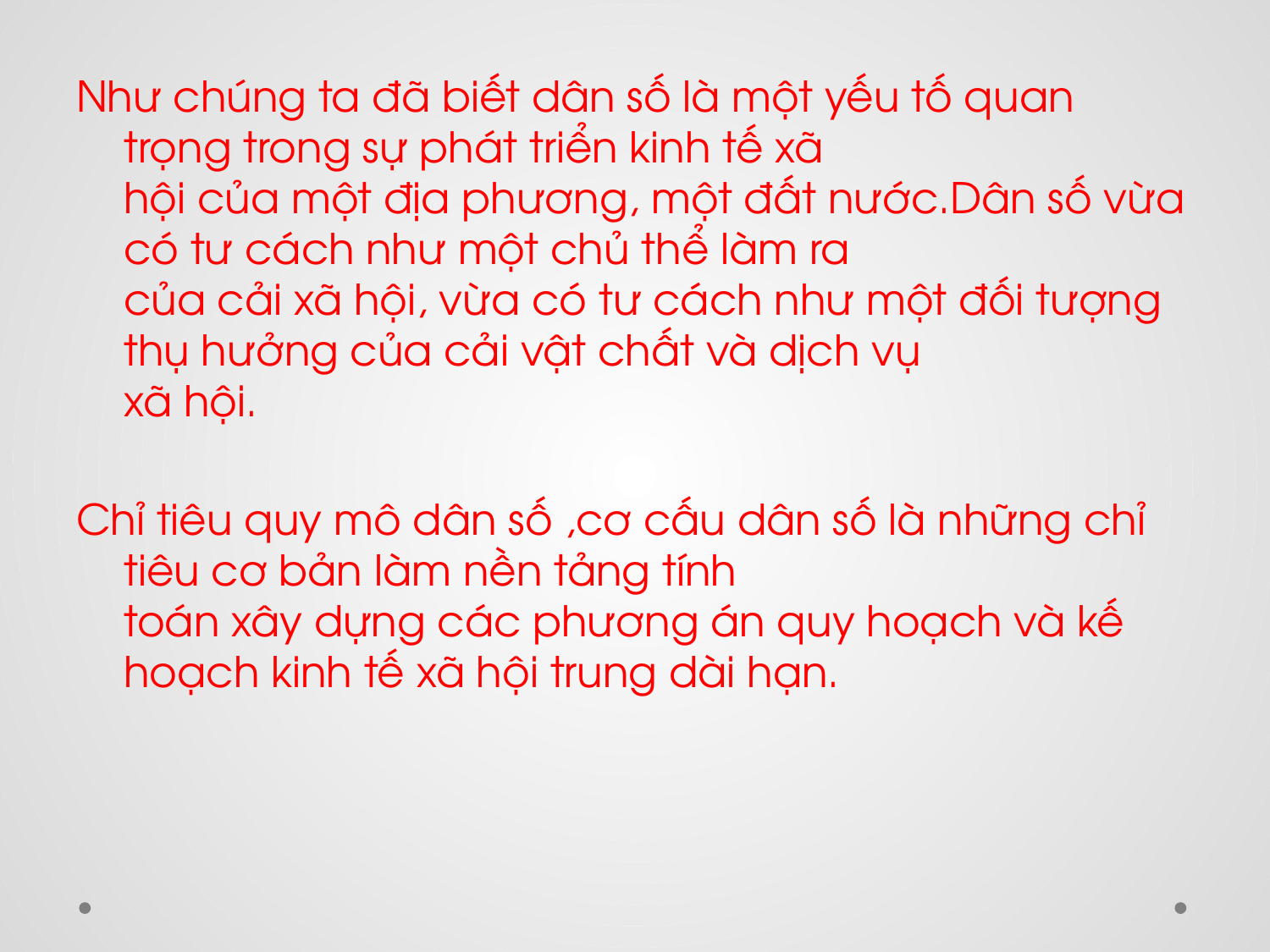

Như chúng ta đã biết dân số là một yếu tố quan trọng trong sự phát triển kinh tế xã
hội của một địa phương, một đất nước.Dân số vừa có tư cách như một chủ thể làm ra
của cải xã hội, vừa có tư cách như một đối tượng thụ hưởng của cải vật chất và dịch vụ
xã hội.

Chỉ tiêu quy mô dân số ,cơ cấu dân số là những chỉ tiêu cơ bản làm nền tảng tính
toán xây dựng các phương án quy hoạch và kế hoạch kinh tế xã hội trung dài hạn.
#